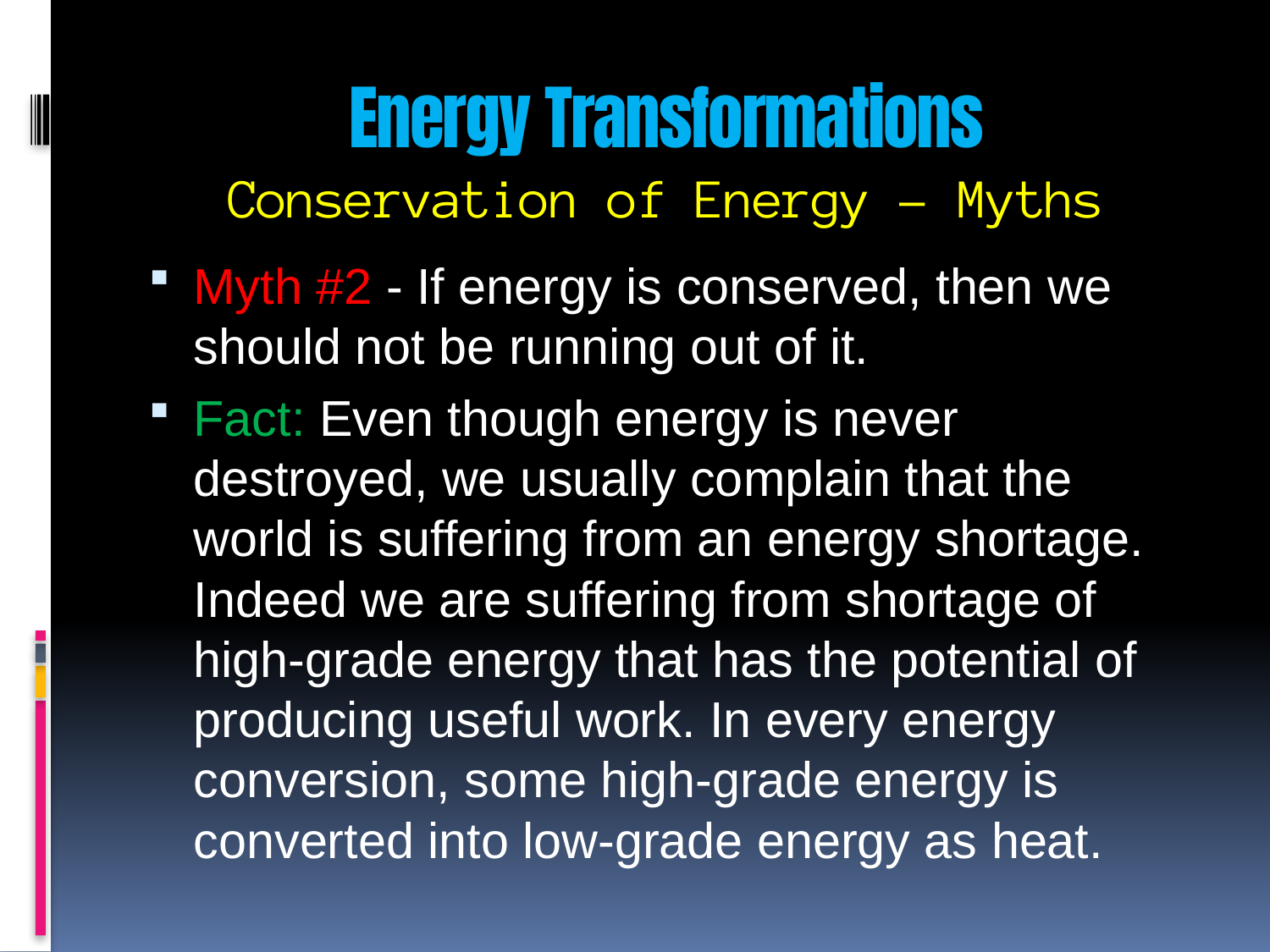

# Energy Transformations Conservation of Energy - Myths
Myth #2 - If energy is conserved, then we should not be running out of it.
Fact: Even though energy is never destroyed, we usually complain that the world is suffering from an energy shortage. Indeed we are suffering from shortage of high-grade energy that has the potential of producing useful work. In every energy conversion, some high-grade energy is converted into low-grade energy as heat.